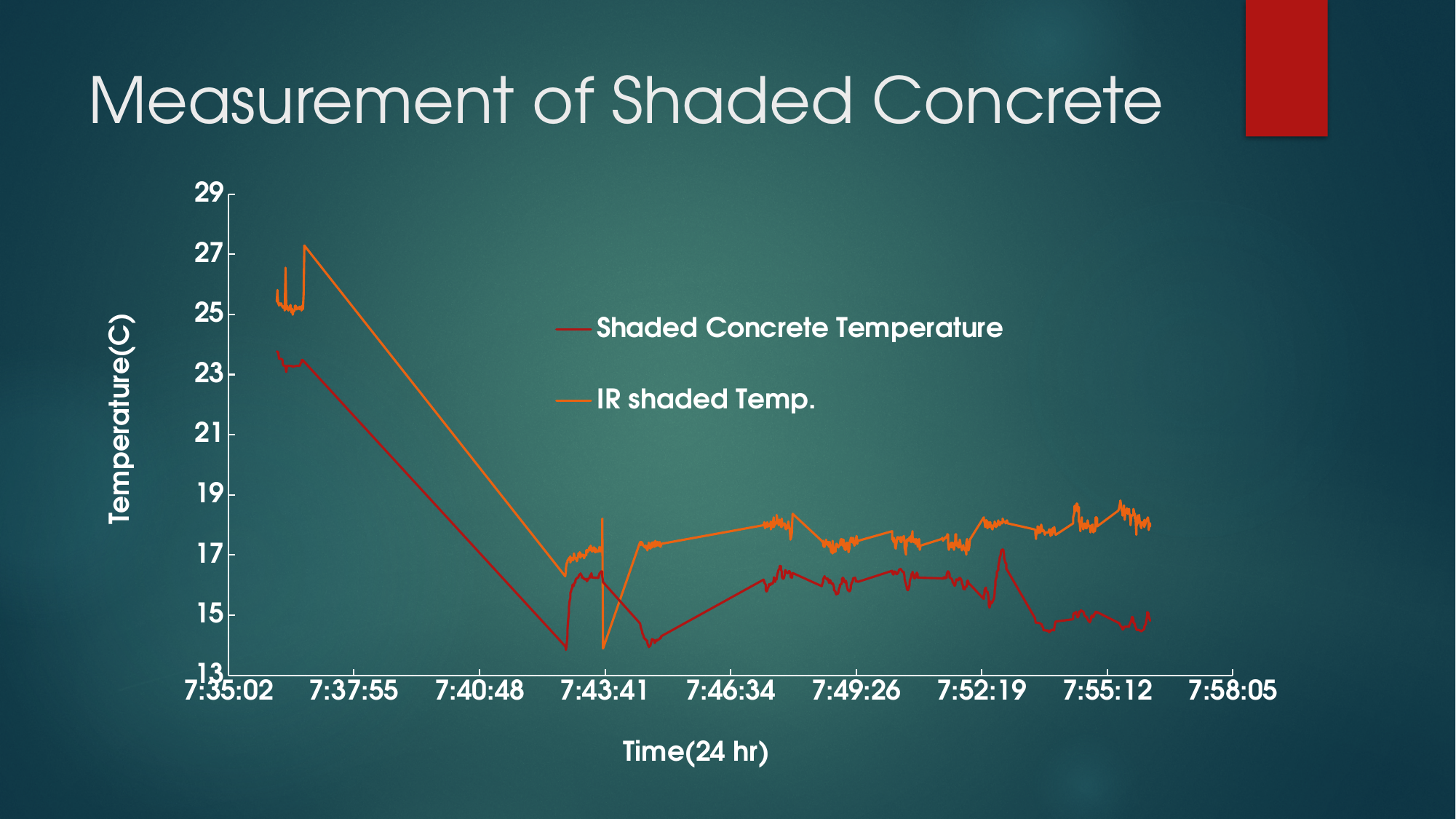

# Measurement of Shaded Concrete

### Chart

| Category |  |  |
|---|---|---|